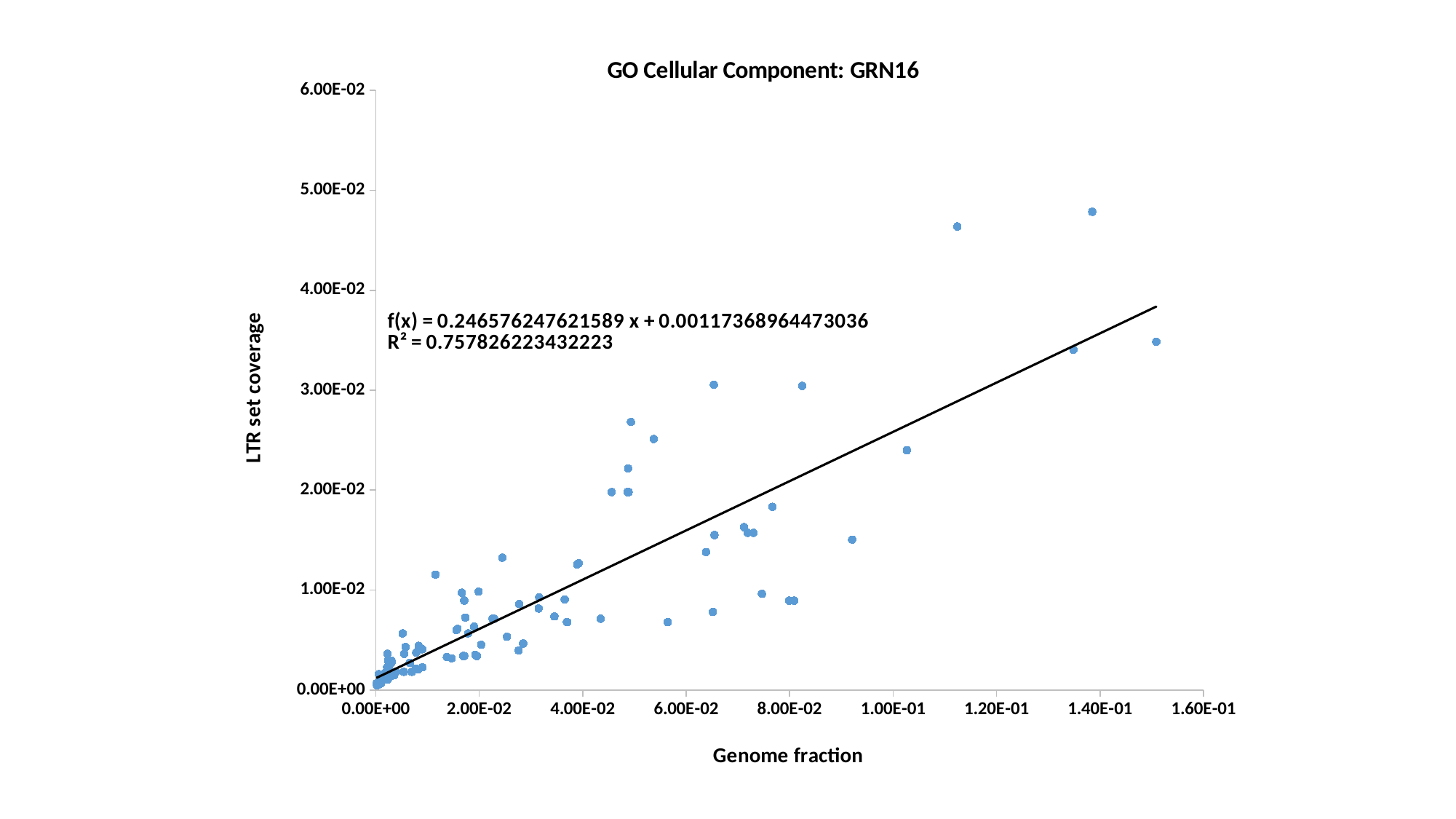

### Chart: GO Cellular Component: GRN16

| Category | LTR fraction |
|---|---|